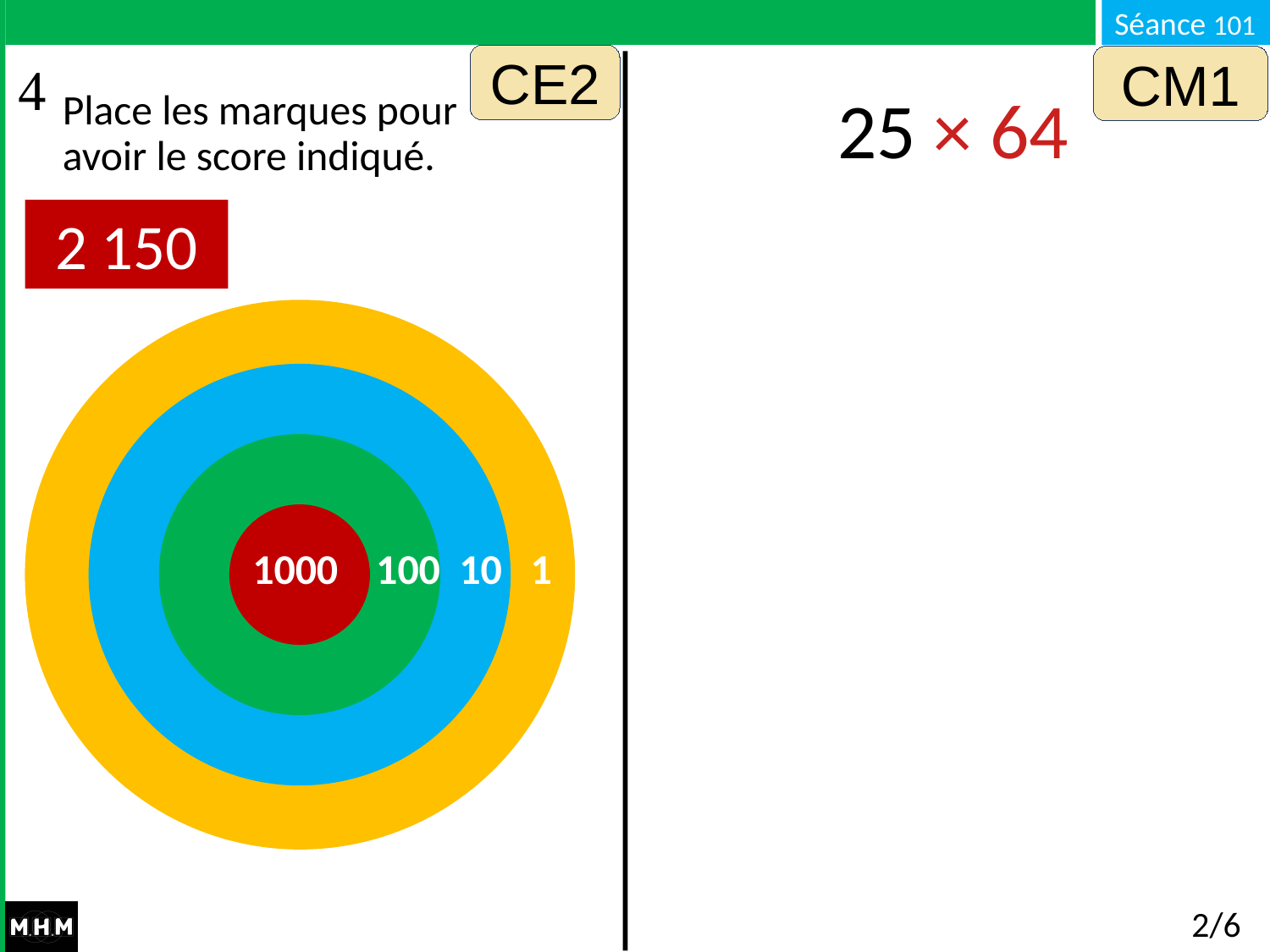

CE2
CM1

Place les marques pour avoir le score indiqué.
25 × 64
2 150

 1000    100  10   1
# 2/6